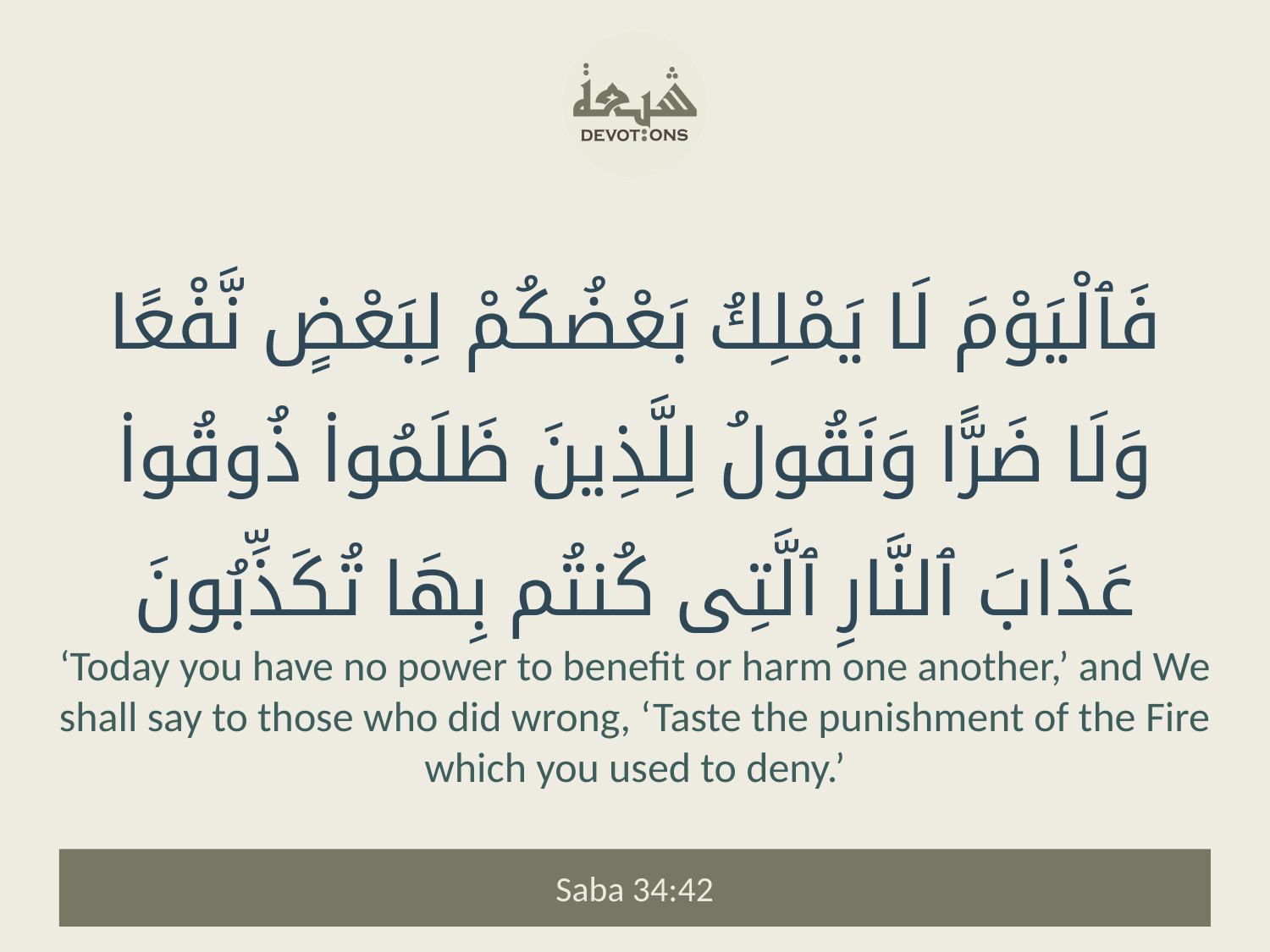

فَٱلْيَوْمَ لَا يَمْلِكُ بَعْضُكُمْ لِبَعْضٍ نَّفْعًا وَلَا ضَرًّا وَنَقُولُ لِلَّذِينَ ظَلَمُوا۟ ذُوقُوا۟ عَذَابَ ٱلنَّارِ ٱلَّتِى كُنتُم بِهَا تُكَذِّبُونَ
‘Today you have no power to benefit or harm one another,’ and We shall say to those who did wrong, ‘Taste the punishment of the Fire which you used to deny.’
Saba 34:42